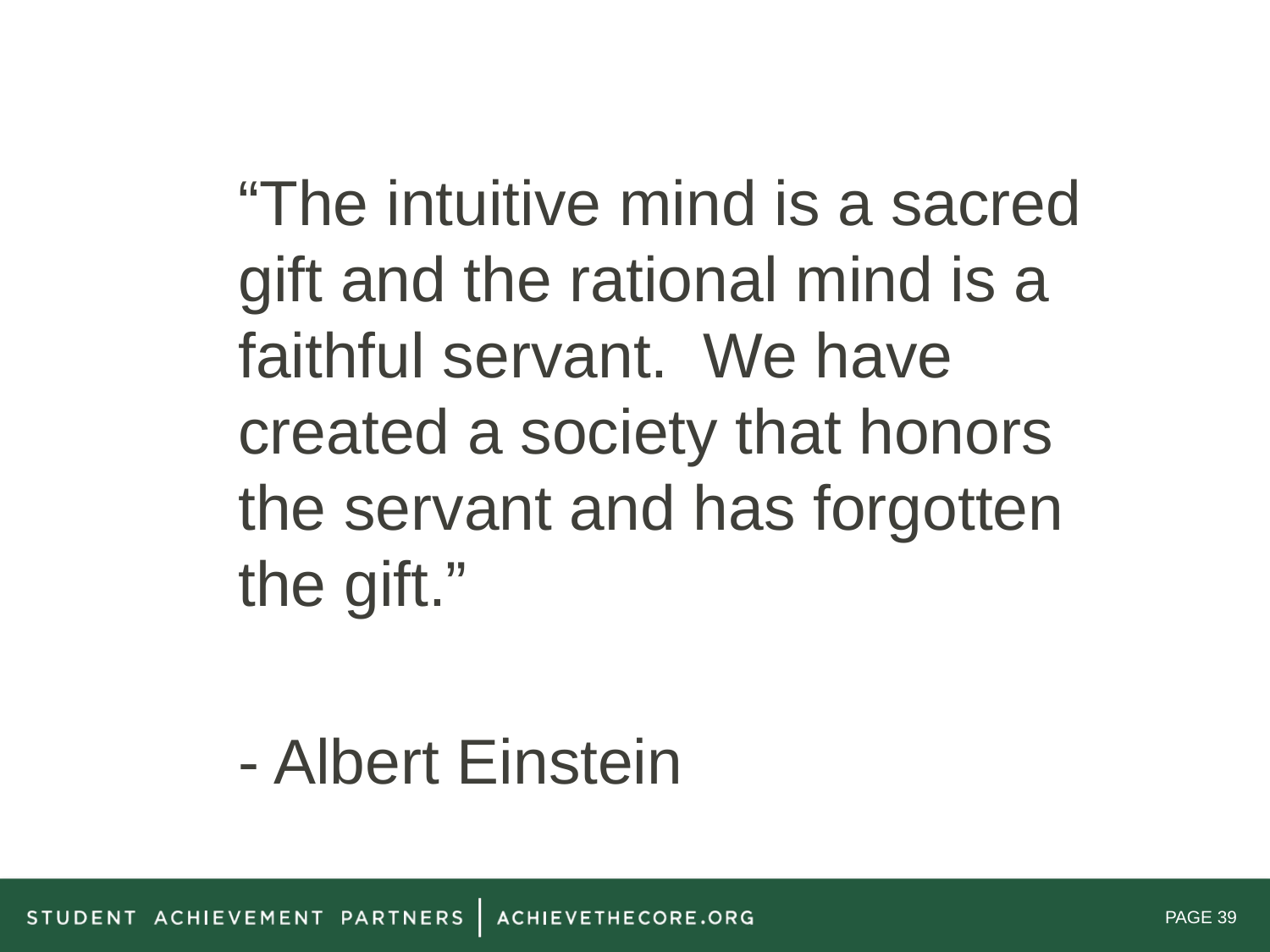

“The intuitive mind is a sacred gift and the rational mind is a faithful servant.  We have created a society that honors the servant and has forgotten the gift.”

- Albert Einstein